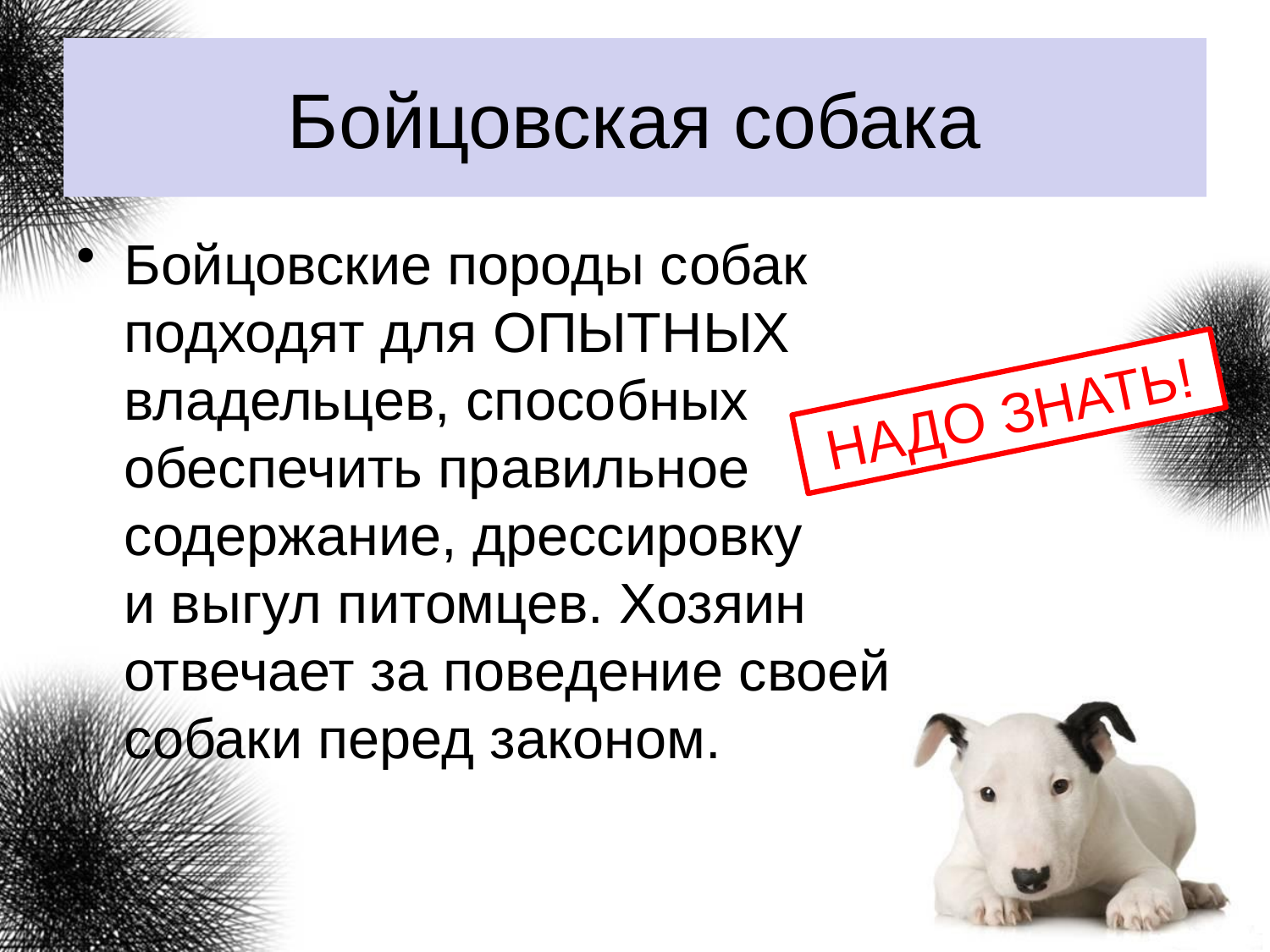

# Бойцовская собака
Бойцовские породы собак подходят для ОПЫТНЫХ владельцев, способных обеспечить правильное содержание, дрессировку     и выгул питомцев. Хозяин отвечает за поведение своей собаки перед законом.
НАДО ЗНАТЬ!